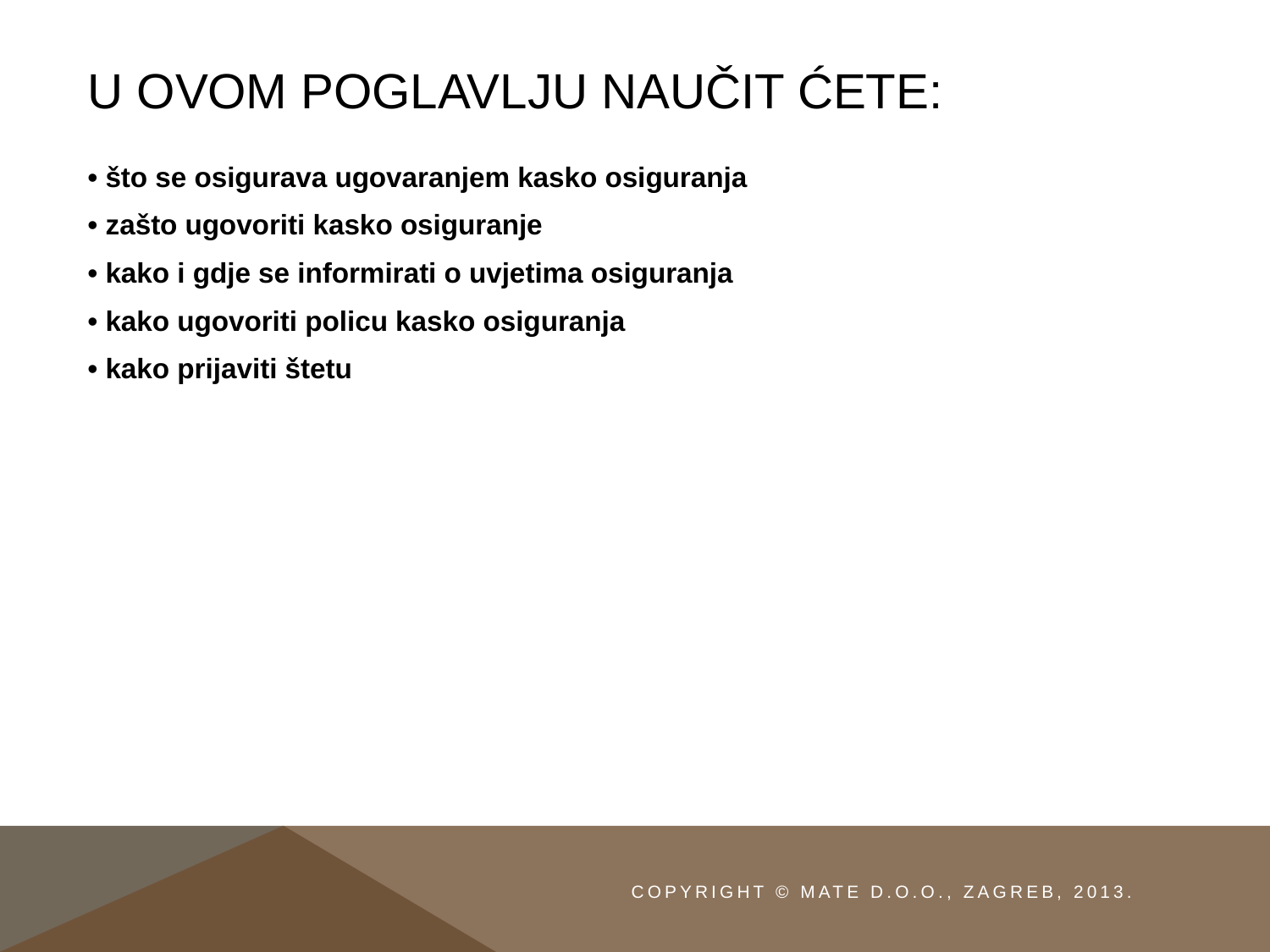

# U ovom poglavlju naučit ćete:
• što se osigurava ugovaranjem kasko osiguranja
• zašto ugovoriti kasko osiguranje
• kako i gdje se informirati o uvjetima osiguranja
• kako ugovoriti policu kasko osiguranja
• kako prijaviti štetu
Copyright © MATE d.o.o., Zagreb, 2013.